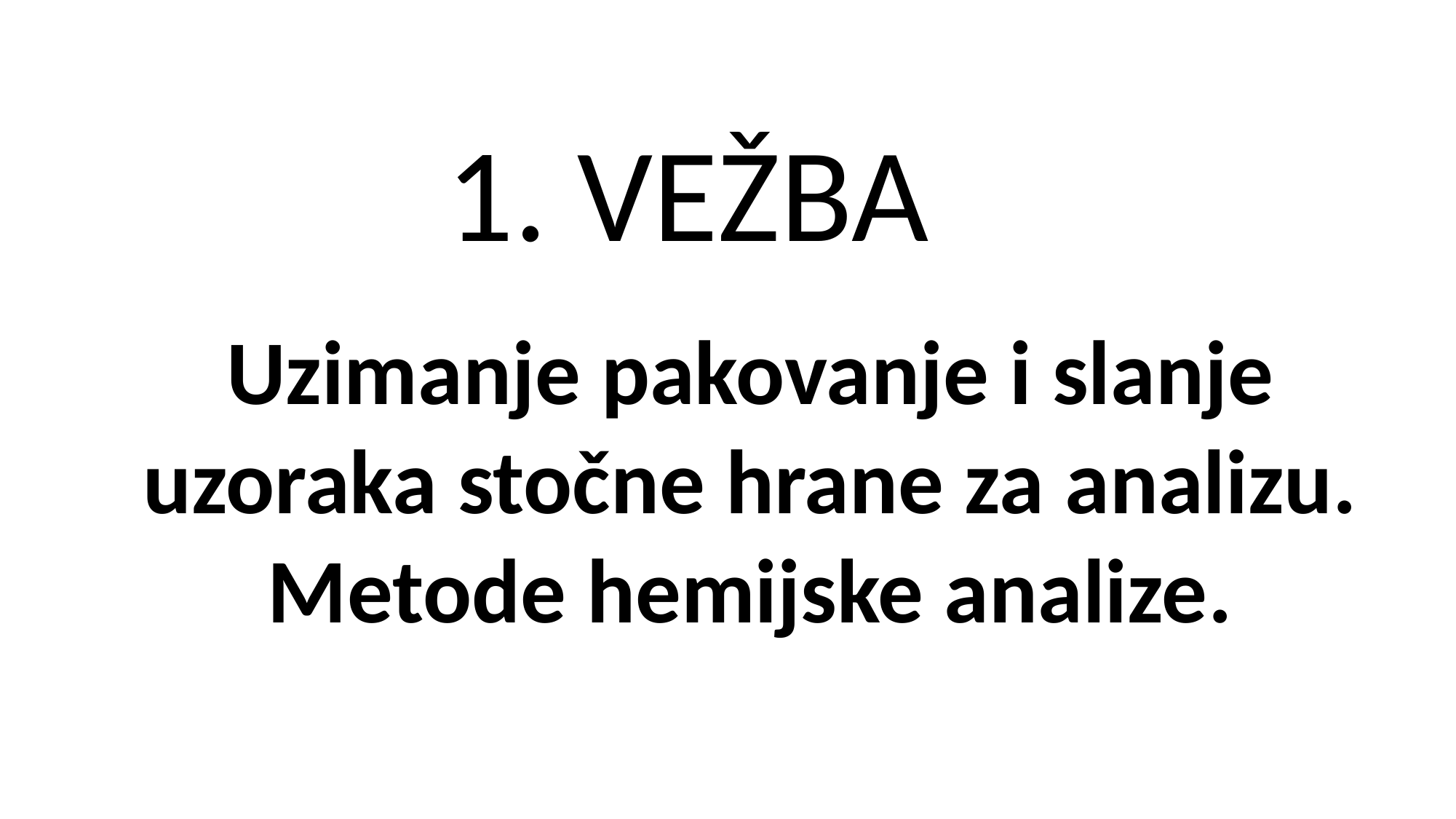

1. VEŽBA
Uzimanje pakovanje i slanje uzoraka stočne hrane za analizu. Metode hemijske analize.